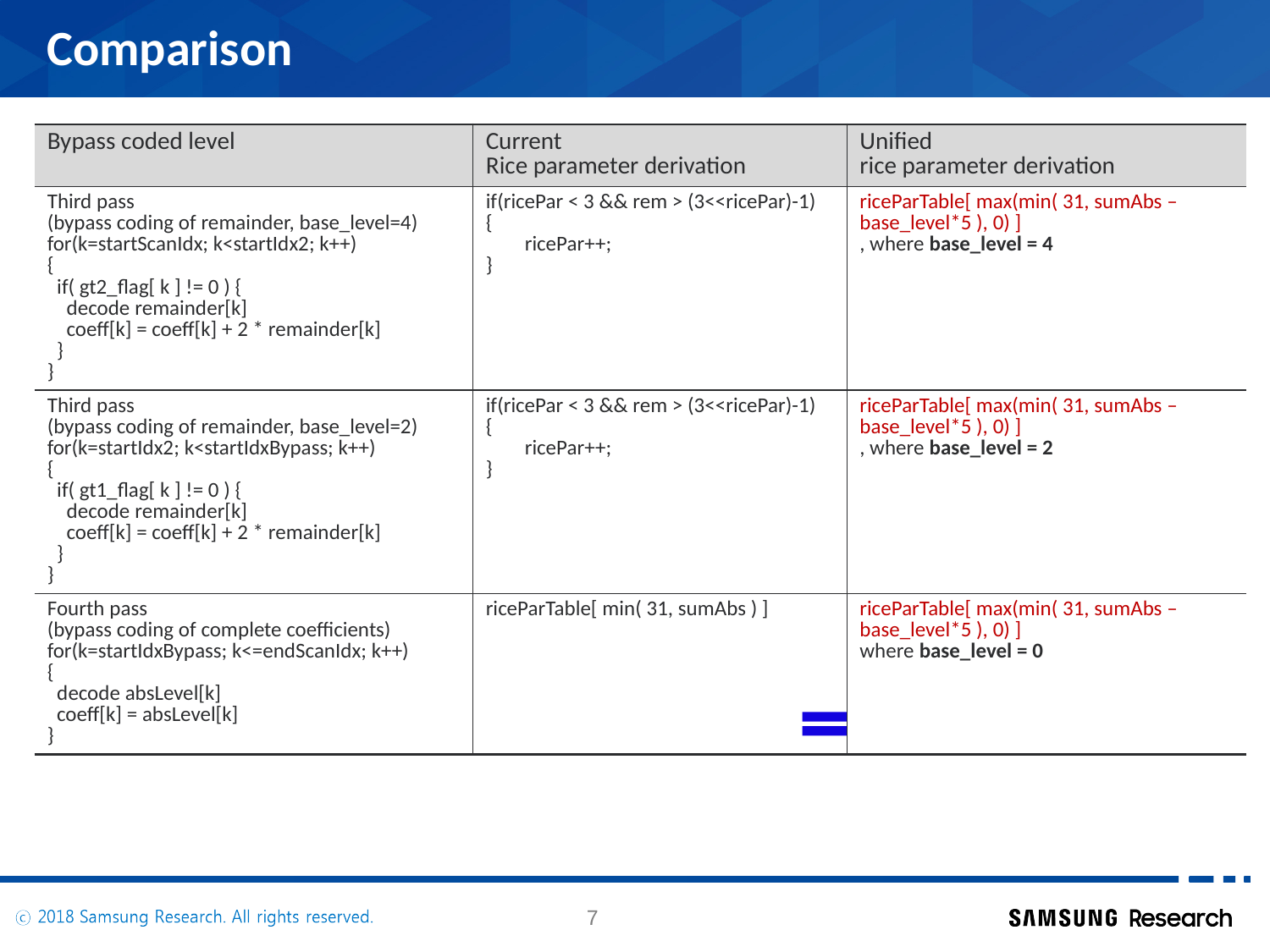

# Comparison

| Bypass coded level | Current Rice parameter derivation | Unified rice parameter derivation |
| --- | --- | --- |
| Third pass (bypass coding of remainder, base\_level=4) for(k=startScanIdx; k<startIdx2; k++) { if( gt2\_flag[ k ] != 0 ) { decode remainder[k] coeff[k] = coeff[k] + 2 \* remainder[k] } } | if(ricePar < 3 && rem > (3<<ricePar)-1) { ricePar++; } | riceParTable[ max(min( 31, sumAbs – base\_level\*5 ), 0) ] , where base\_level = 4 |
| Third pass (bypass coding of remainder, base\_level=2) for(k=startIdx2; k<startIdxBypass; k++) { if( gt1\_flag[ k ] != 0 ) { decode remainder[k] coeff[k] = coeff[k] + 2 \* remainder[k] } } | if(ricePar < 3 && rem > (3<<ricePar)-1) { ricePar++; } | riceParTable[ max(min( 31, sumAbs – base\_level\*5 ), 0) ] , where base\_level = 2 |
| Fourth pass (bypass coding of complete coefficients) for(k=startIdxBypass; k<=endScanIdx; k++) { decode absLevel[k] coeff[k] = absLevel[k] } | riceParTable[ min( 31, sumAbs ) ] | riceParTable[ max(min( 31, sumAbs – base\_level\*5 ), 0) ] where base\_level = 0 |